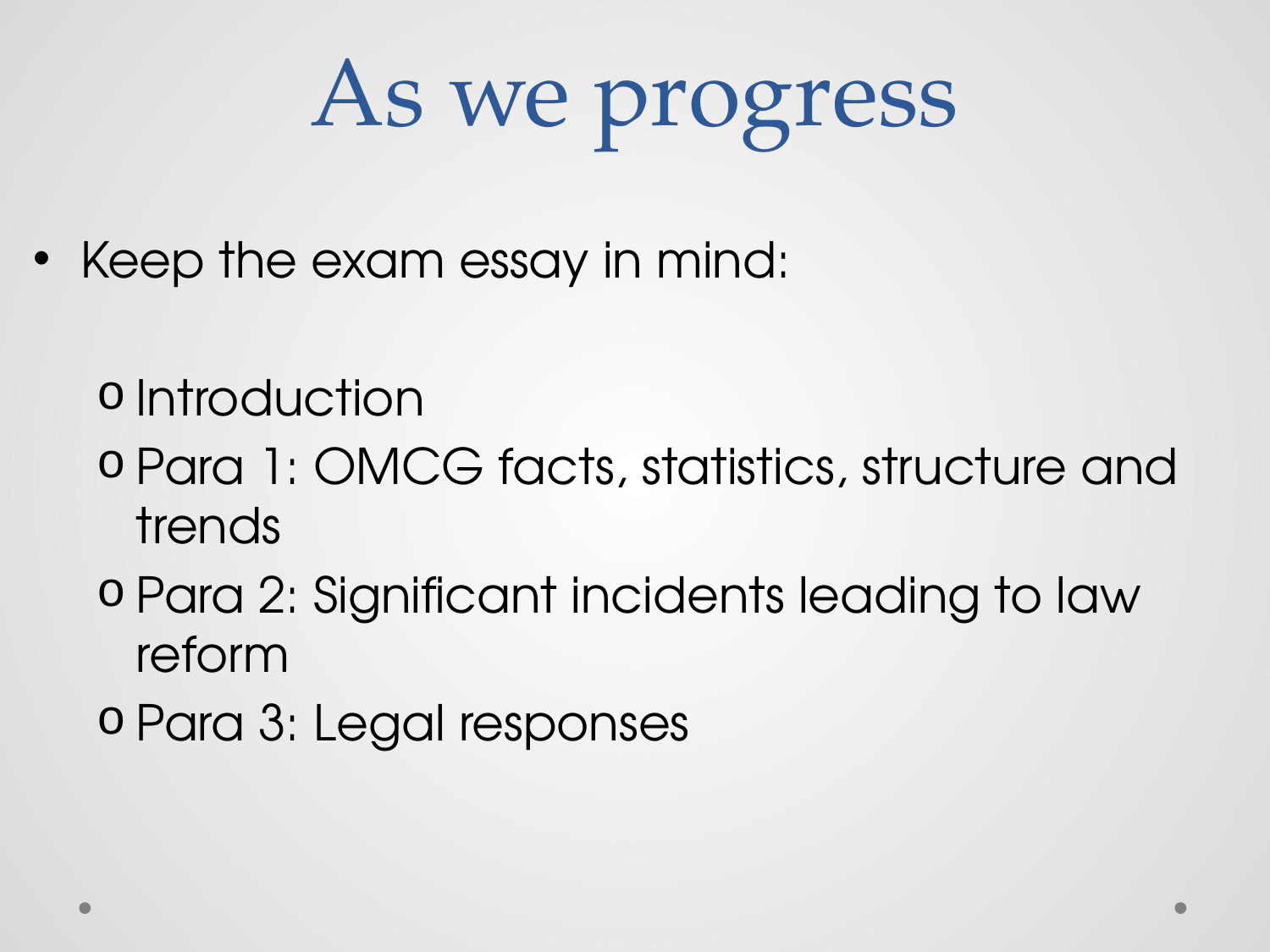

# As we progress
Keep the exam essay in mind:

Introduction
Para 1: OMCG facts, statistics, structure and trends
Para 2: Significant incidents leading to law reform
Para 3: Legal responses